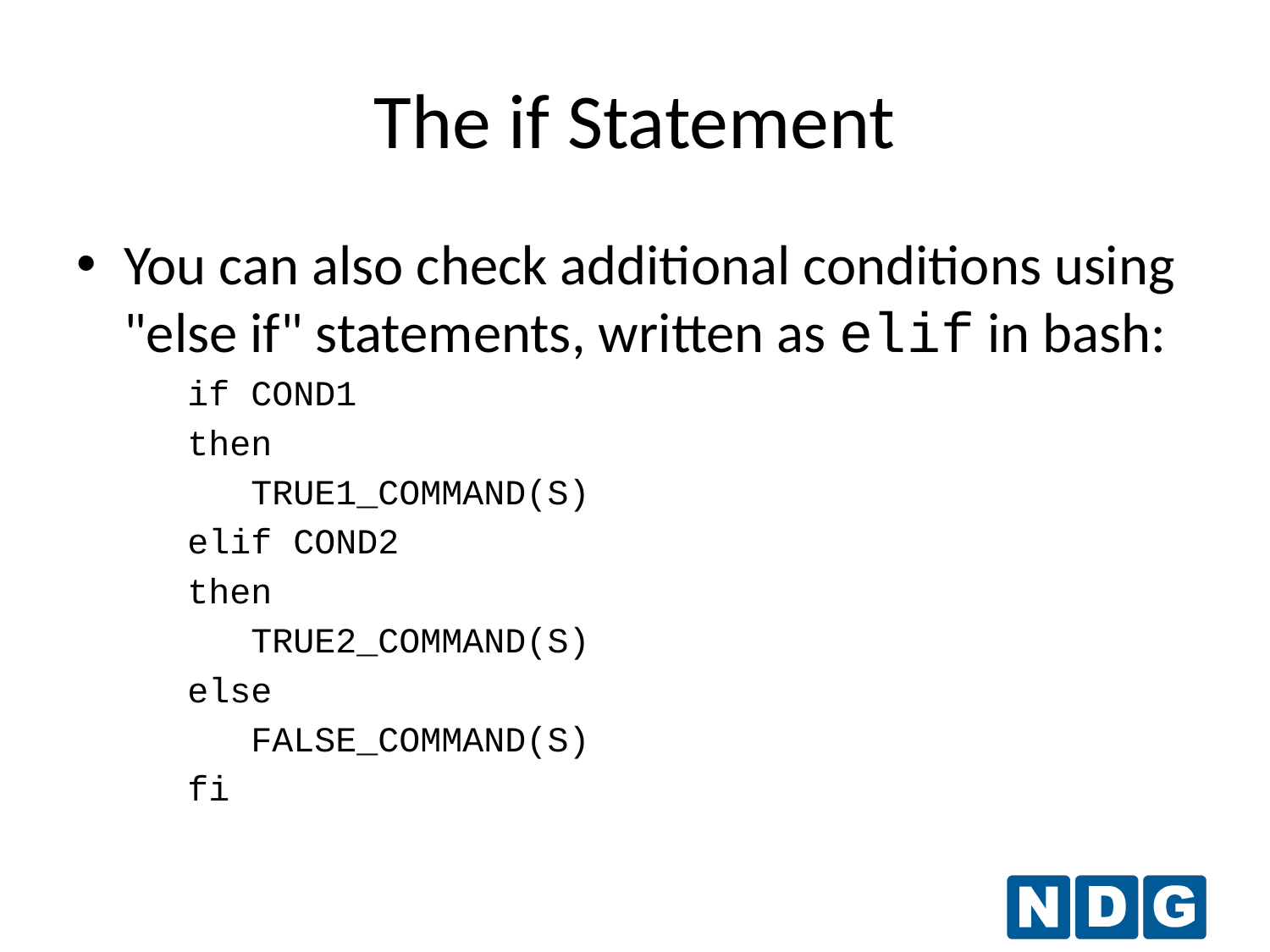

The if Statement
You can also check additional conditions using "else if" statements, written as elif in bash:
if COND1
then
   TRUE1_COMMAND(S)
elif COND2
then
   TRUE2_COMMAND(S)
else
   FALSE_COMMAND(S)
fi